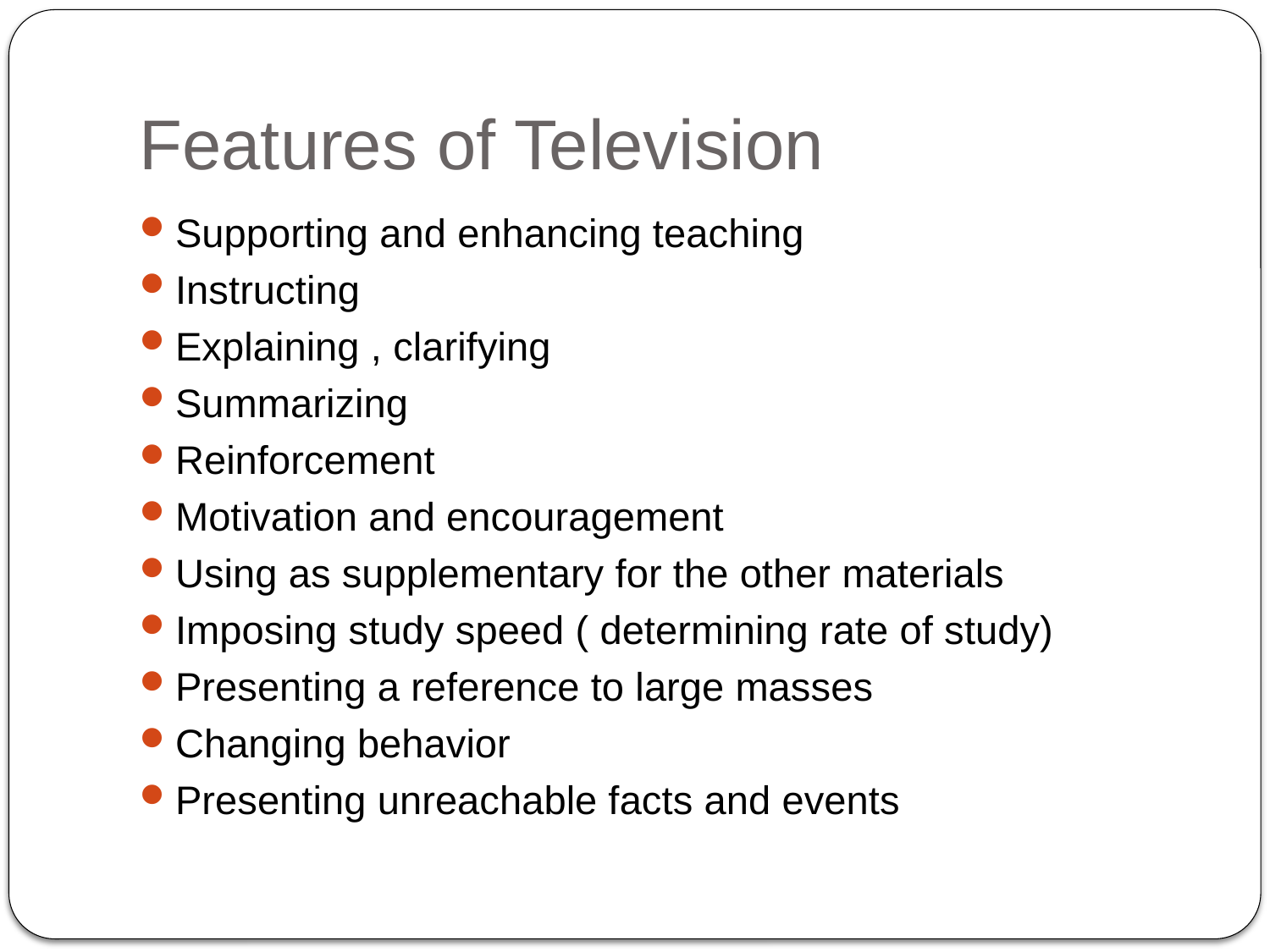

# Features of Television
Supporting and enhancing teaching
Instructing
Explaining , clarifying
Summarizing
Reinforcement
Motivation and encouragement
Using as supplementary for the other materials
Imposing study speed ( determining rate of study)
Presenting a reference to large masses
Changing behavior
Presenting unreachable facts and events